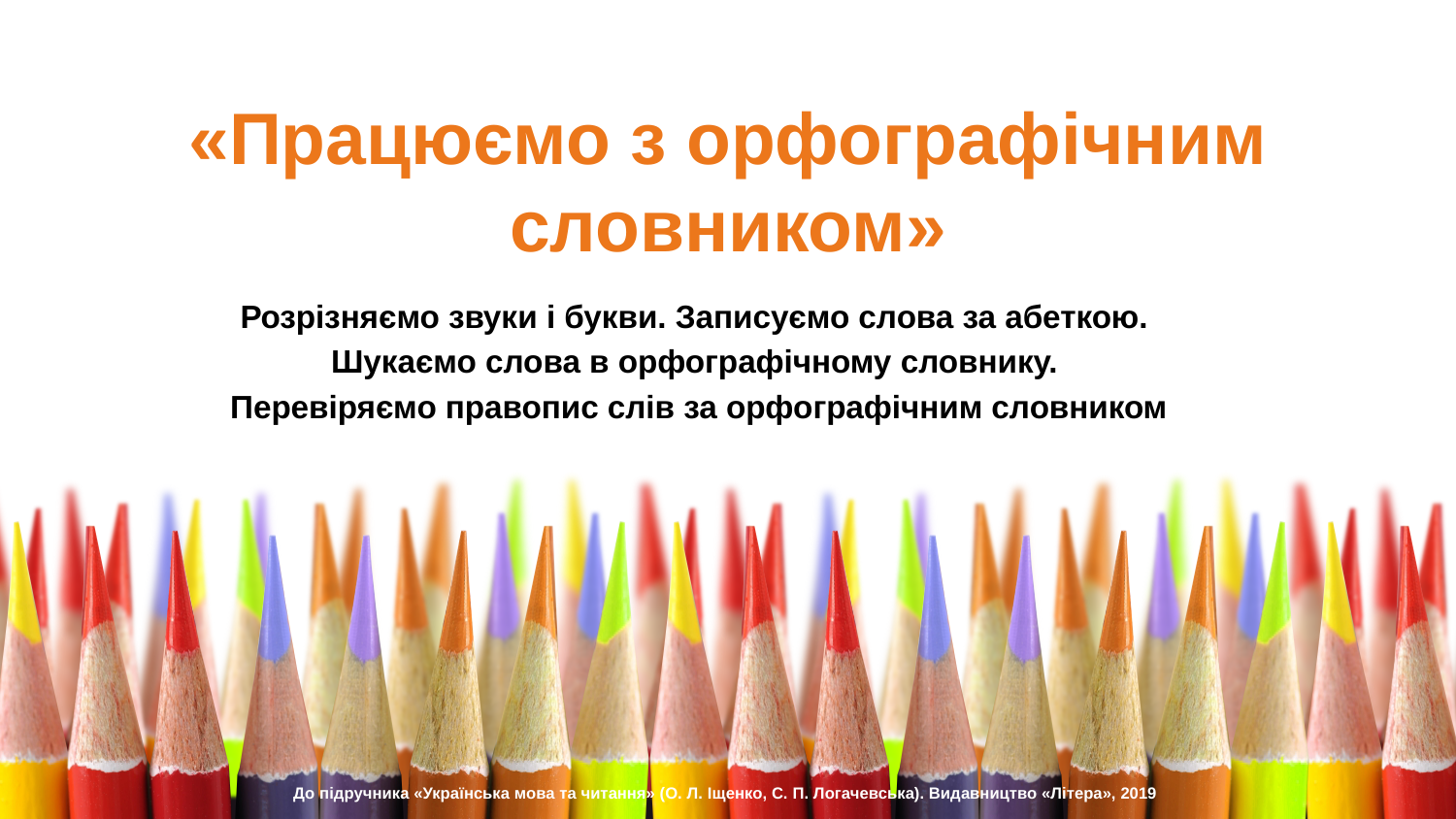

«Працюємо з орфографічним словником»

Розрізняємо звуки і букви. Записуємо слова за абеткою.
Шукаємо слова в орфографічному словнику.
Перевіряємо правопис слів за орфографічним словником

До підручника «Українська мова та читання» (О. Л. Іщенко, С. П. Логачевська). Видавництво «Літера», 2019